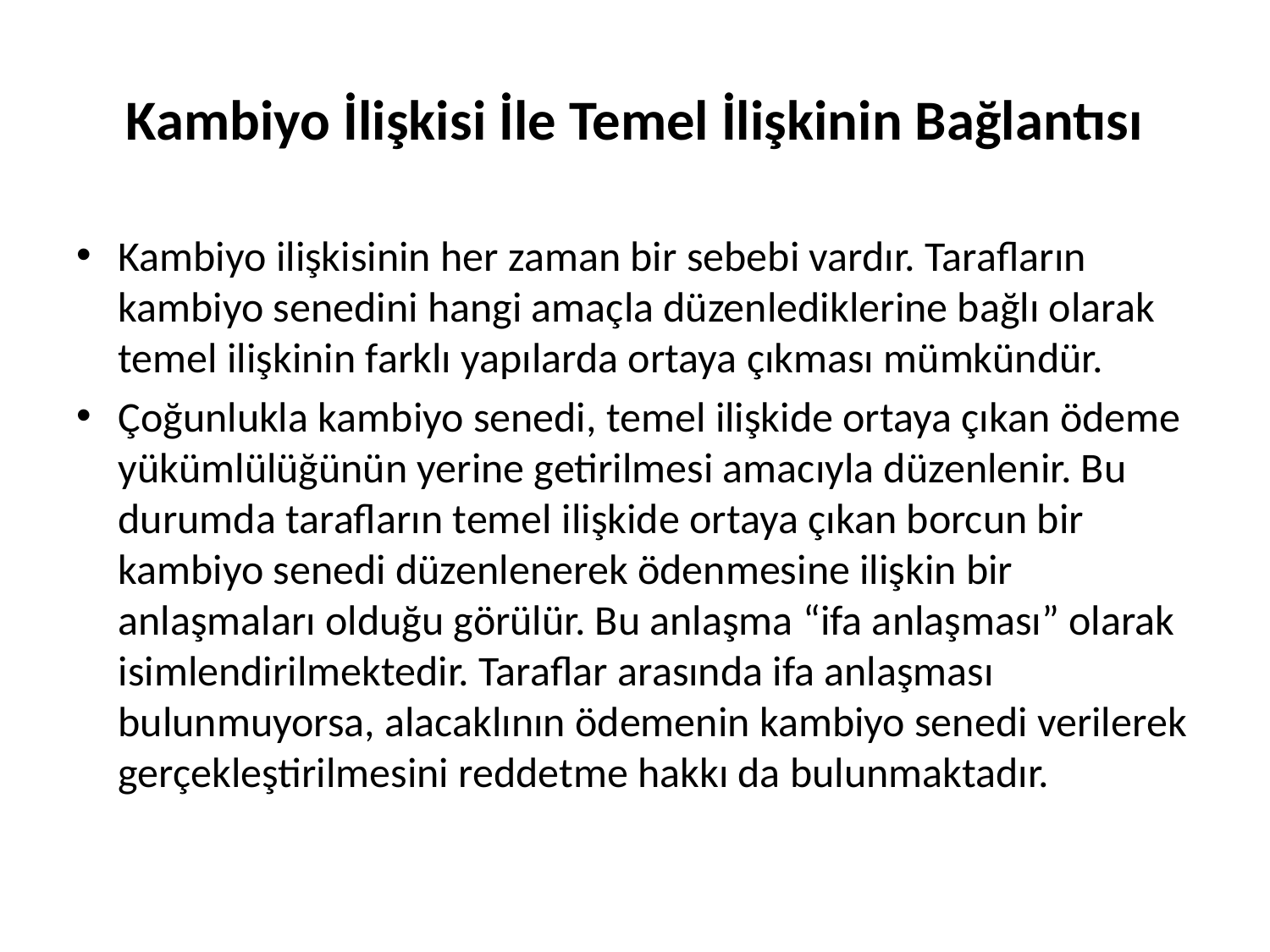

# Kambiyo İlişkisi İle Temel İlişkinin Bağlantısı
Kambiyo ilişkisinin her zaman bir sebebi vardır. Tarafların kambiyo senedini hangi amaçla düzenlediklerine bağlı olarak temel ilişkinin farklı yapılarda ortaya çıkması mümkündür.
Çoğunlukla kambiyo senedi, temel ilişkide ortaya çıkan ödeme yükümlülüğünün yerine getirilmesi amacıyla düzenlenir. Bu durumda tarafların temel ilişkide ortaya çıkan borcun bir kambiyo senedi düzenlenerek ödenmesine ilişkin bir anlaşmaları olduğu görülür. Bu anlaşma “ifa anlaşması” olarak isimlendirilmektedir. Taraflar arasında ifa anlaşması bulunmuyorsa, alacaklının ödemenin kambiyo senedi verilerek gerçekleştirilmesini reddetme hakkı da bulunmaktadır.